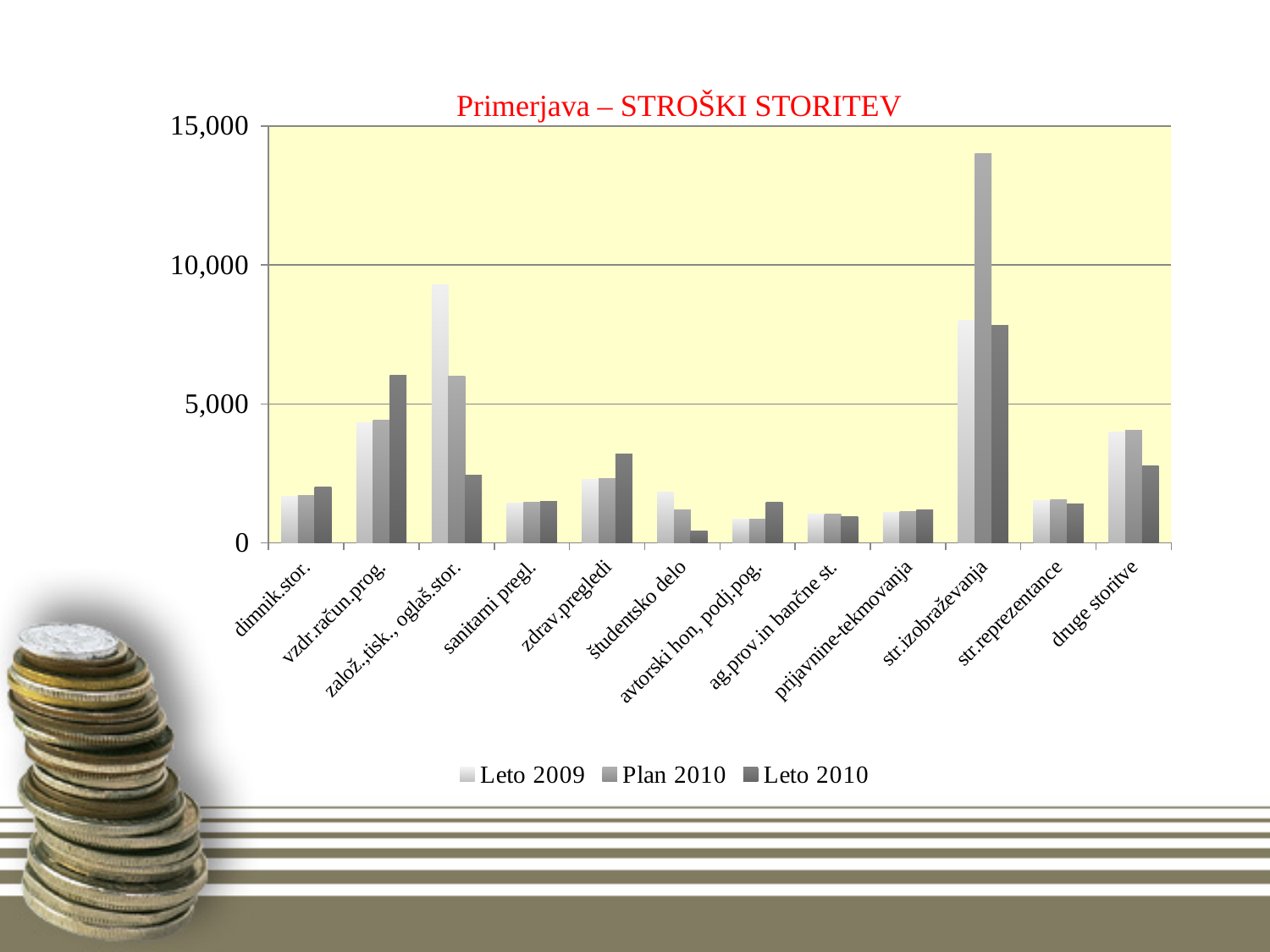

### Chart

| Category | Leto 2009 | Plan 2010 | Leto 2010 |
|---|---|---|---|
| dimnik.stor. | 1674.11 | 1700.9 | 2016.47 |
| vzdr.račun.prog. | 4334.37 | 4403.72 | 6040.51 |
| založ.,tisk., oglaš.stor. | 9300.1 | 6000.0 | 2420.8300000000004 |
| sanitarni pregl. | 1438.3799999999999 | 1461.3899999999999 | 1492.33 |
| zdrav.pregledi | 2276.75 | 2313.18 | 3207.36 |
| študentsko delo | 1836.6799999999998 | 1200.0 | 422.90999999999997 |
| avtorski hon, podj.pog. | 847.65 | 861.21 | 1455.1 |
| ag.prov.in bančne st. | 1020.66 | 1036.99 | 953.2800000000001 |
| prijavnine-tekmovanja | 1093.31 | 1110.8 | 1198.1 |
| str.izobraževanja | 8005.14 | 14000.0 | 7814.81 |
| str.reprezentance | 1520.37 | 1544.7 | 1413.5 |
| druge storitve | 3975.62 | 4039.23 | 2763.65 |
# Primerjava – STROŠKI STORITEV